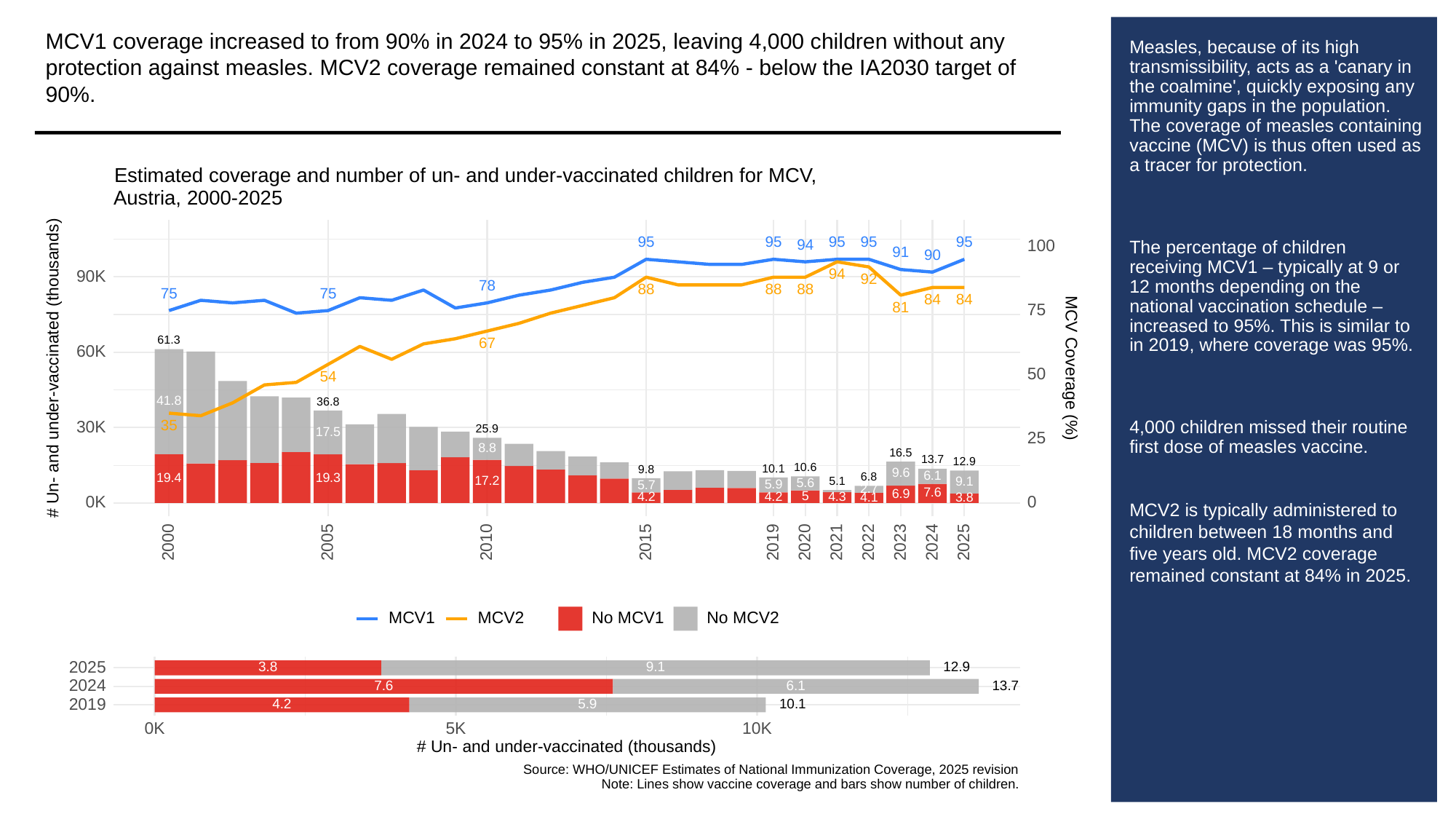

MCV1 coverage increased to from 90% in 2024 to 95% in 2025, leaving 4,000 children without any protection against measles. MCV2 coverage remained constant at 84% - below the IA2030 target of 90%.
# Measles, because of its high transmissibility, acts as a 'canary in the coalmine', quickly exposing any immunity gaps in the population. The coverage of measles containing vaccine (MCV) is thus often used as a tracer for protection.

The percentage of children receiving MCV1 – typically at 9 or 12 months depending on the national vaccination schedule – increased to 95%. This is similar to in 2019, where coverage was 95%.

4,000 children missed their routine first dose of measles vaccine.

MCV2 is typically administered to children between 18 months and five years old. MCV2 coverage remained constant at 84% in 2025.

Estimated coverage and number of un- and under-vaccinated children for MCV,
Austria, 2000-2025

95
95
95
95
95

94
100
91
90

94
90K
92

78
88
88
88
75
75
84
84
81
75

61.3
67
60K

# Un- and under-vaccinated (thousands)
MCV Coverage (%)
50
54

41.8

36.8

35
30K

25.9

17.5

25

8.8
16.5

13.7

12.9

10.6

10.1

9.8

9.6

6.1
6.8
19.4
19.3

17.2
9.1
5.1

5.6

5.9
5.7

2.7

7.6
6.9

5

4.3
4.2
4.2
4.1
3.8

0K
0

2023
2000
2005
2010
2015
2019
2020
2021
2022
2024
2025

MCV1
MCV2
No MCV1
No MCV2

2025
3.8
9.1
12.9

2024
13.7
7.6
6.1

2019
5.9
10.1
4.2

0K
10K
5K
# Un- and under-vaccinated (thousands)
Source: WHO/UNICEF Estimates of National Immunization Coverage, 2025 revision
Note: Lines show vaccine coverage and bars show number of children.